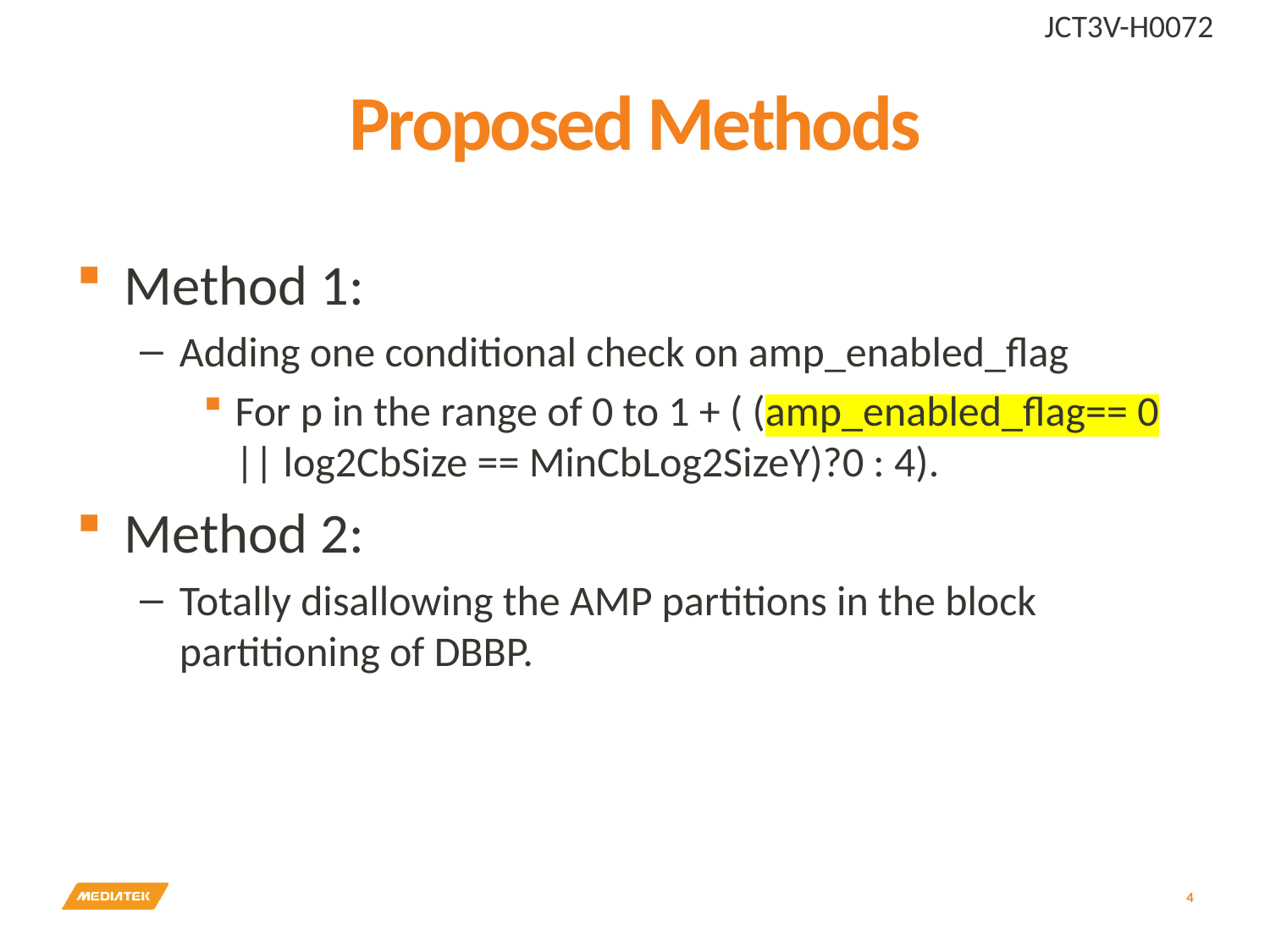

JCT3V-H0072

# Proposed Methods
Method 1:
Adding one conditional check on amp_enabled_flag
For p in the range of 0 to 1 + ( (amp_enabled_flag== 0 || log2CbSize == MinCbLog2SizeY)?0 : 4).
Method 2:
Totally disallowing the AMP partitions in the block partitioning of DBBP.
4